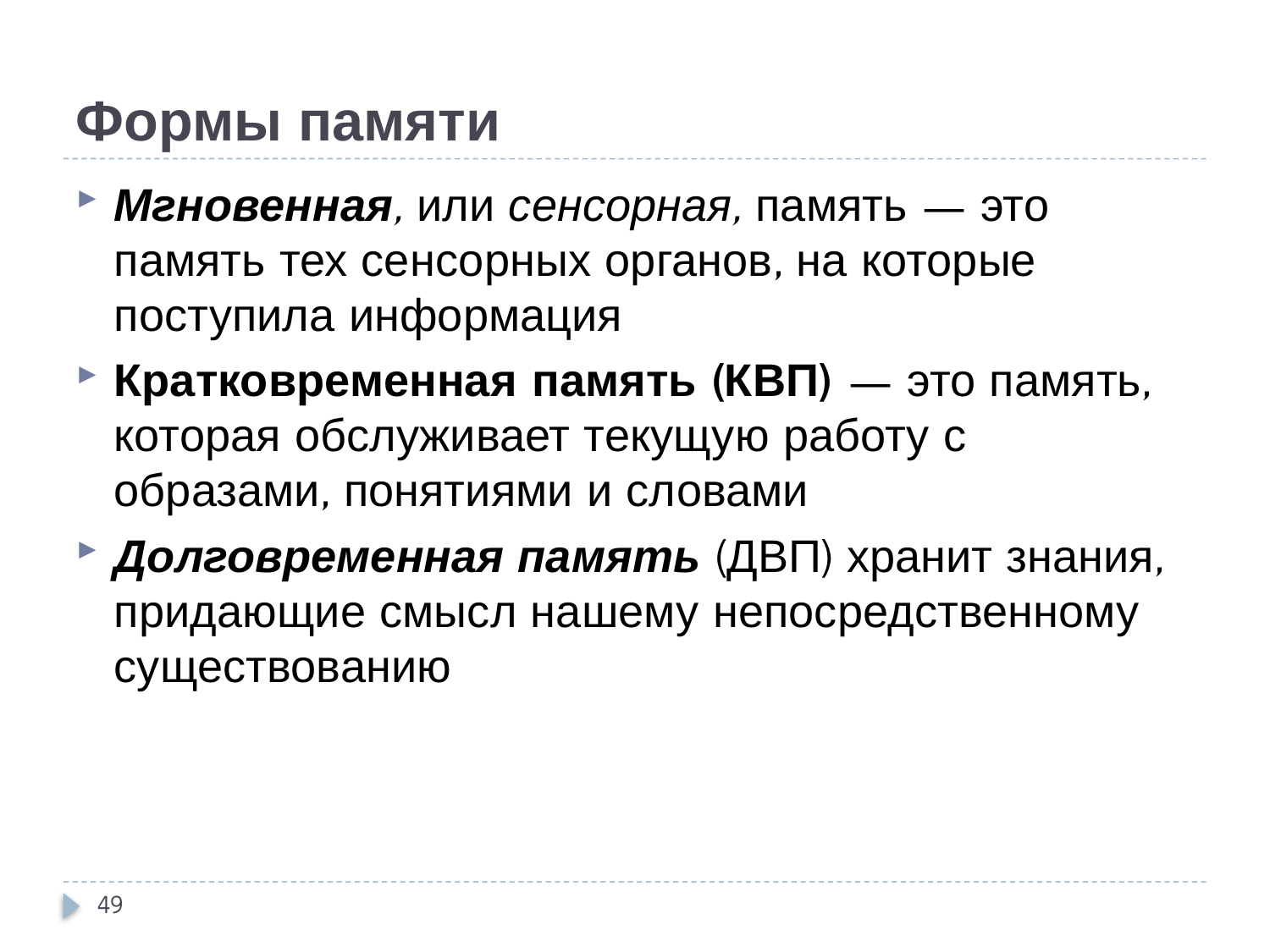

# Формы памяти
Мгновенная, или сенсорная, память — это память тех сенсорных органов, на которые поступила информация
Кратковременная память (КВП) — это память, которая обслуживает текущую работу с образами, понятиями и словами
Долговременная память (ДВП) хранит знания, придающие смысл нашему непосредственному существованию
49